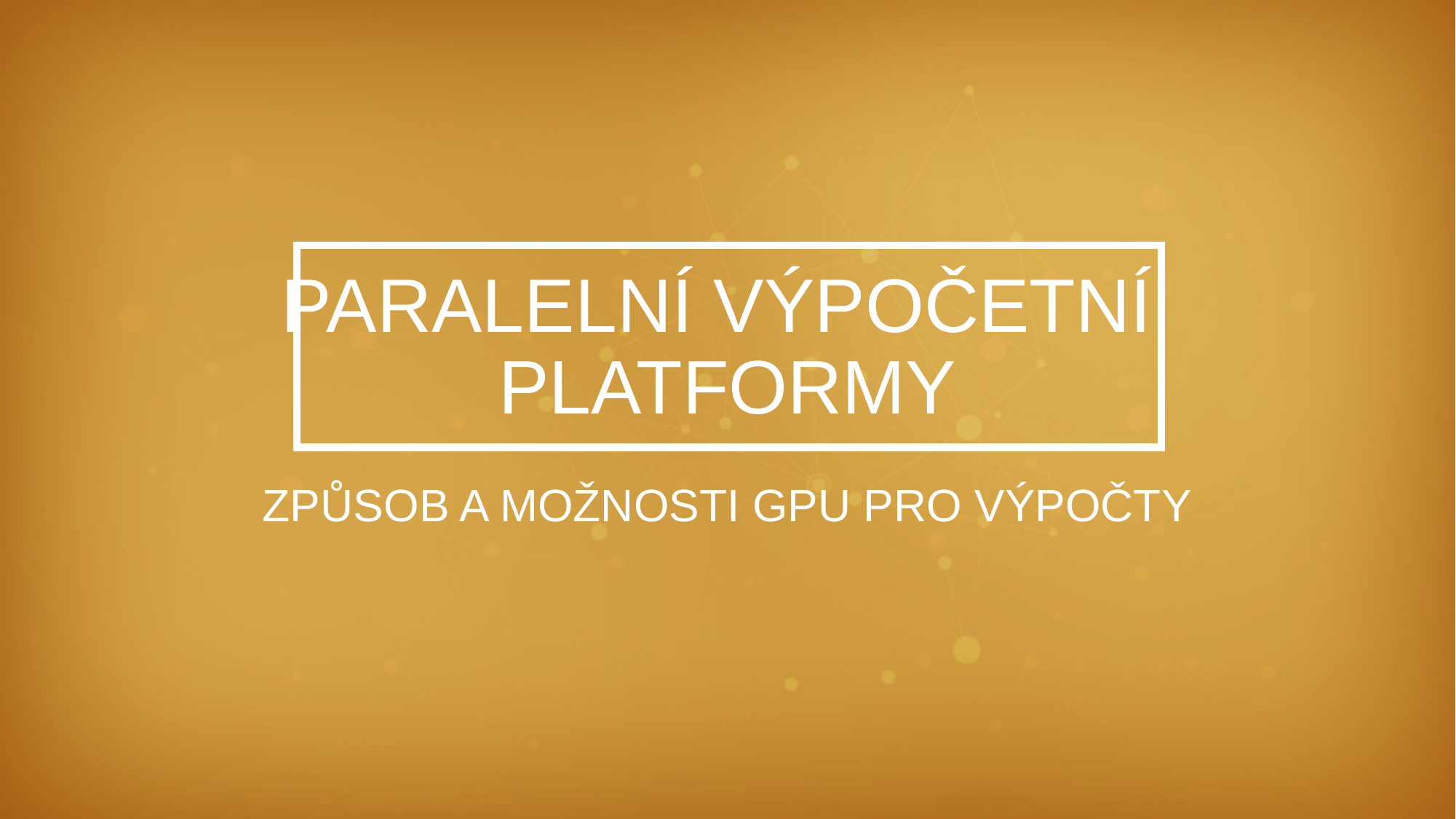

PARALELNÍ VÝPOČETNÍ
PLATFORMY
ZPŮSOB A MOŽNOSTI GPU PRO VÝPOČTY